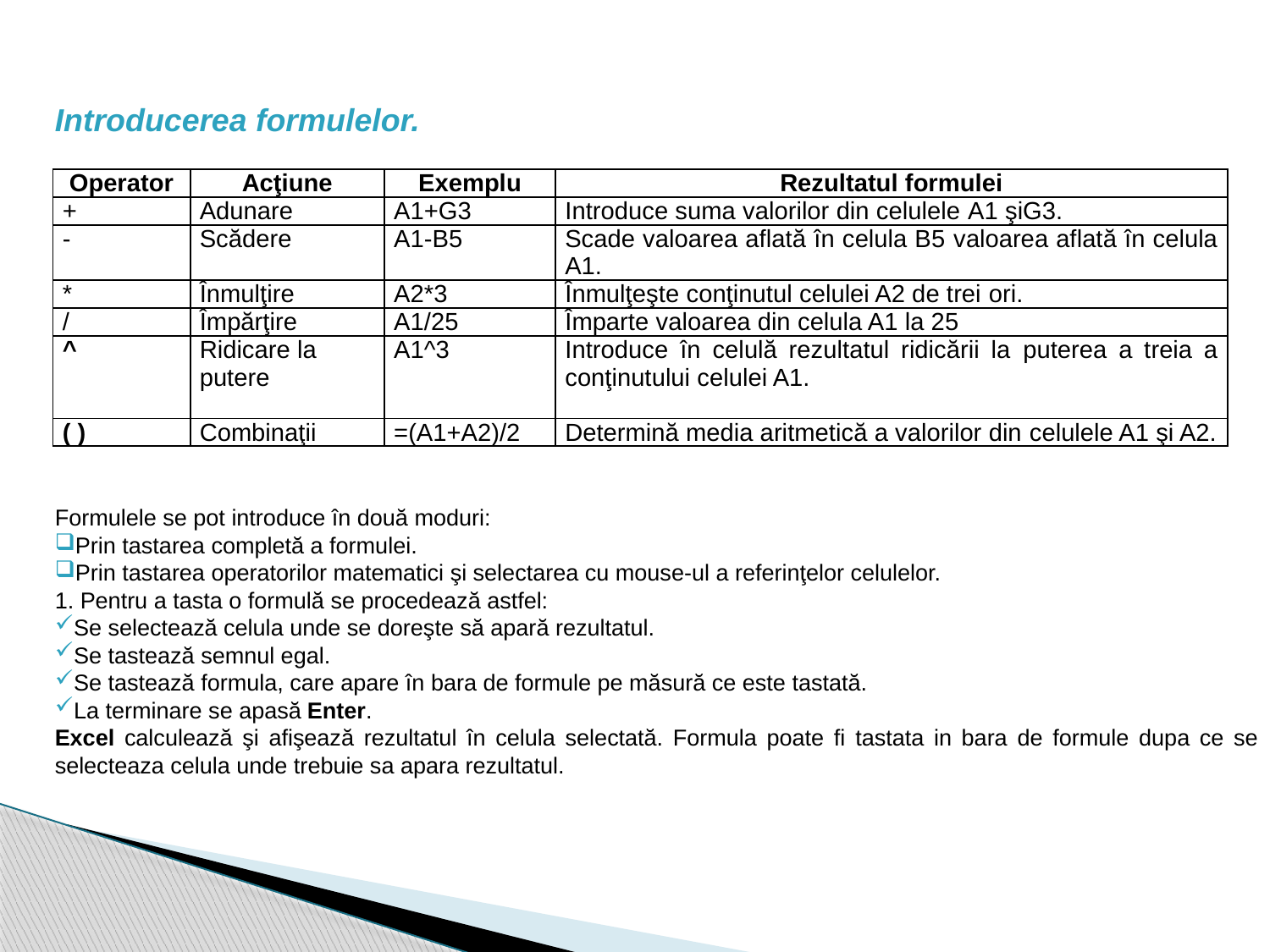

# Introducerea formulelor.
| Operator | Acţiune | Exemplu | Rezultatul formulei |
| --- | --- | --- | --- |
| + | Adunare | A1+G3 | Introduce suma valorilor din celulele A1 şiG3. |
| - | Scădere | A1-B5 | Scade valoarea aflată în celula B5 valoarea aflată în celula A1. |
| \* | Înmulţire | A2\*3 | Înmulţeşte conţinutul celulei A2 de trei ori. |
| / | Împărţire | A1/25 | Împarte valoarea din celula A1 la 25 |
| ^ | Ridicare la putere | A1^3 | Introduce în celulă rezultatul ridicării la puterea a treia a conţinutului celulei A1. |
| ( ) | Combinaţii | =(A1+A2)/2 | Determină media aritmetică a valorilor din celulele A1 şi A2. |
Formulele se pot introduce în două moduri:
Prin tastarea completă a formulei.
Prin tastarea operatorilor matematici şi selectarea cu mouse-ul a referinţelor celulelor.
1. Pentru a tasta o formulă se procedează astfel:
Se selectează celula unde se doreşte să apară rezultatul.
Se tastează semnul egal.
Se tastează formula, care apare în bara de formule pe măsură ce este tastată.
La terminare se apasă Enter.
Excel calculează şi afişează rezultatul în celula selectată. Formula poate fi tastata in bara de formule dupa ce se selecteaza celula unde trebuie sa apara rezultatul.